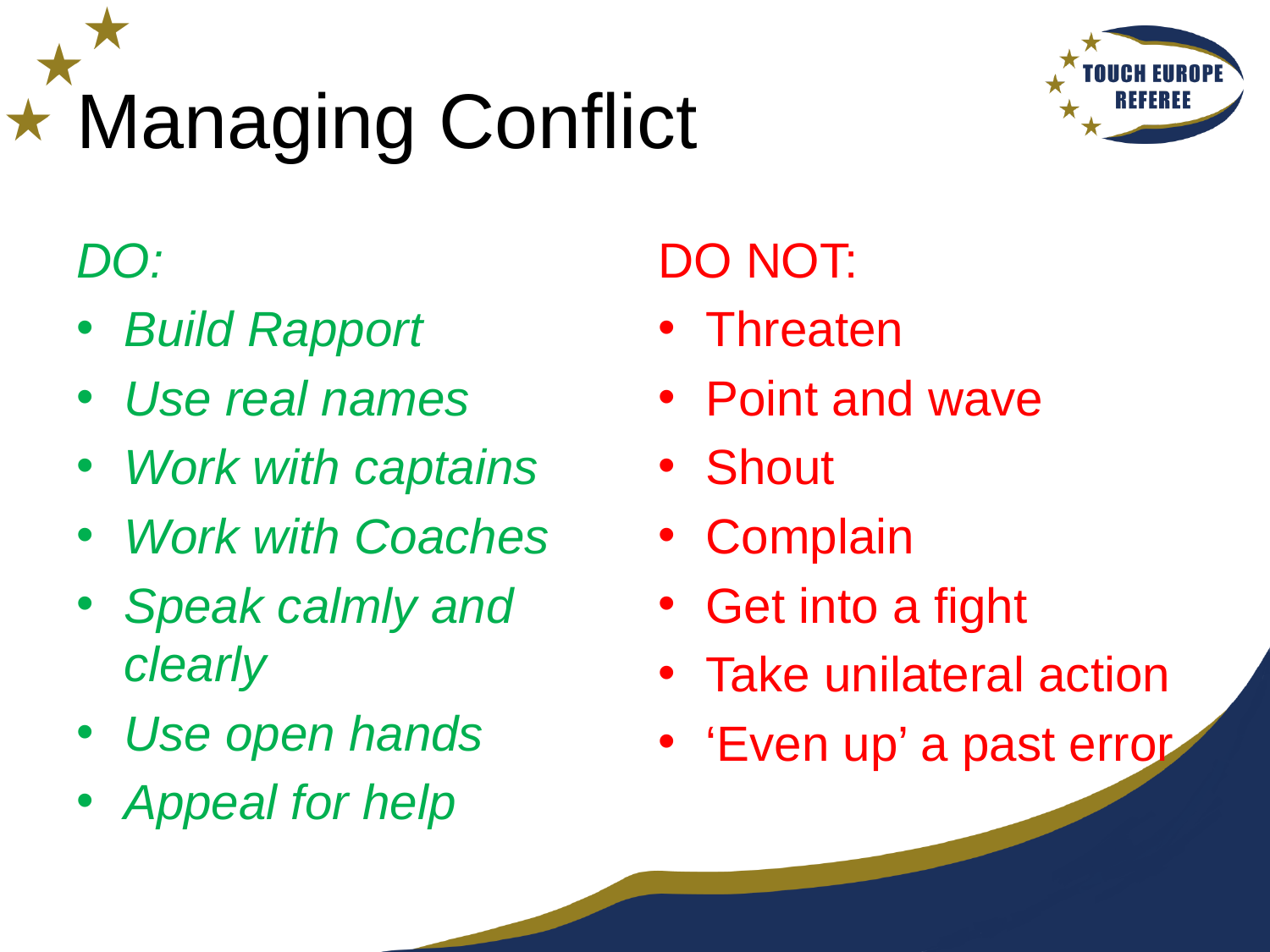

# Managing Conflict
DO:
Build Rapport
Use real names
Work with captains
Work with Coaches
Speak calmly and clearly
Use open hands
Appeal for help
DO NOT:
Threaten
Point and wave
Shout
Complain
Get into a fight
Take unilateral action
‘Even up’ a past error